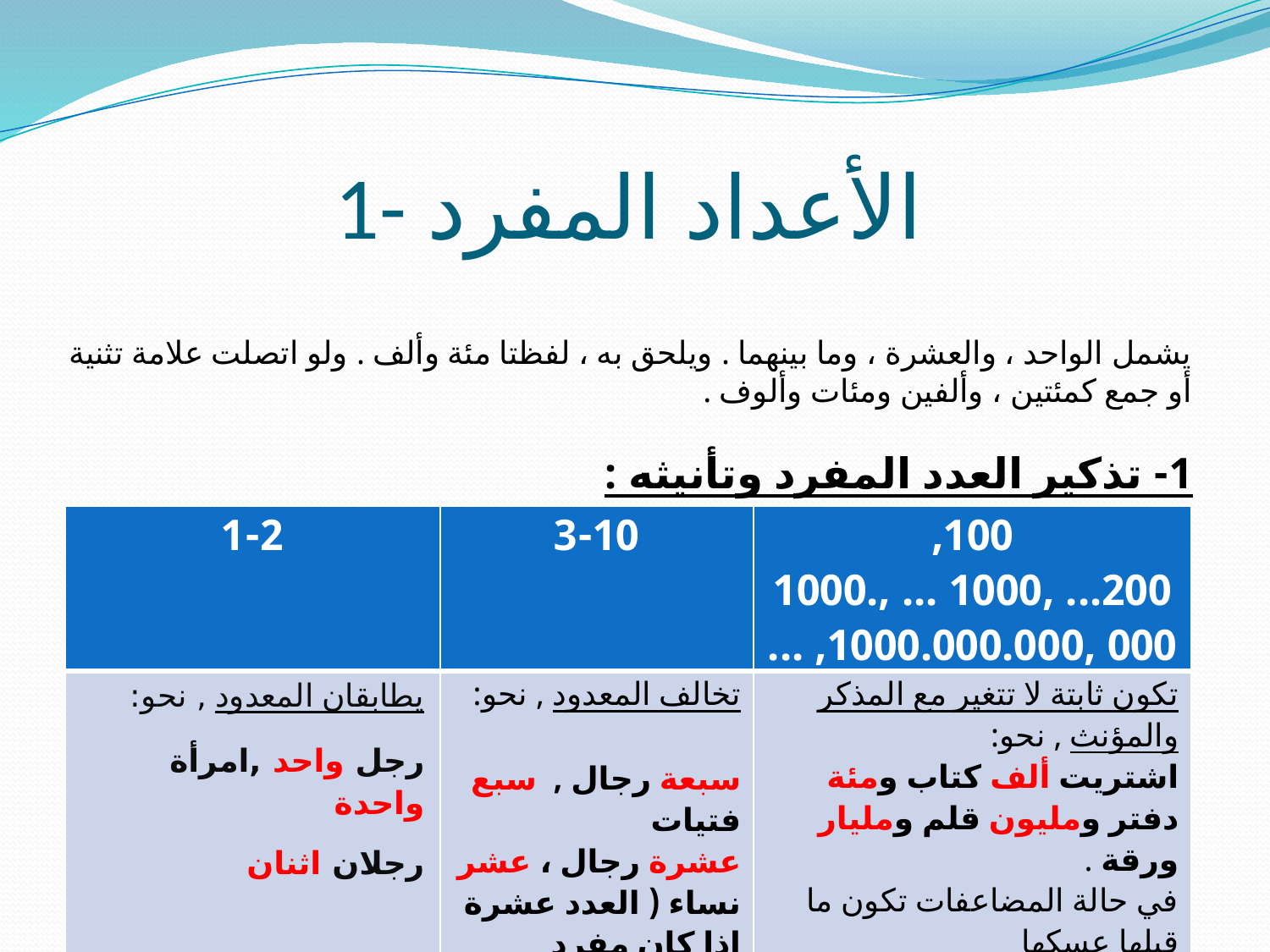

# 1- الأعداد المفرد
يشمل الواحد ، والعشرة ، وما بينهما . ويلحق به ، لفظتا مئة وألف . ولو اتصلت علامة تثنية أو جمع كمئتين ، وألفين ومئات وألوف .

1- تذكير العدد المفرد وتأنيثه :

| 1-2 | 3-10 | 100, 200... ,1000 ... ,1000.000 ,1000.000.000, ... |
| --- | --- | --- |
| يطابقان المعدود , نحو: رجل واحد ,امرأة واحدة رجلان اثنان | تخالف المعدود , نحو: سبعة رجال , سبع فتيات عشرة رجال ، عشر نساء ( العدد عشرة إذا كان مفرد يخالف المعدود ) | تكون ثابتة لا تتغير مع المذكر والمؤنث , نحو: اشتريت ألف كتاب ومئة دفتر ومليون قلم ومليار ورقة . في حالة المضاعفات تكون ما قبلها عسكها |